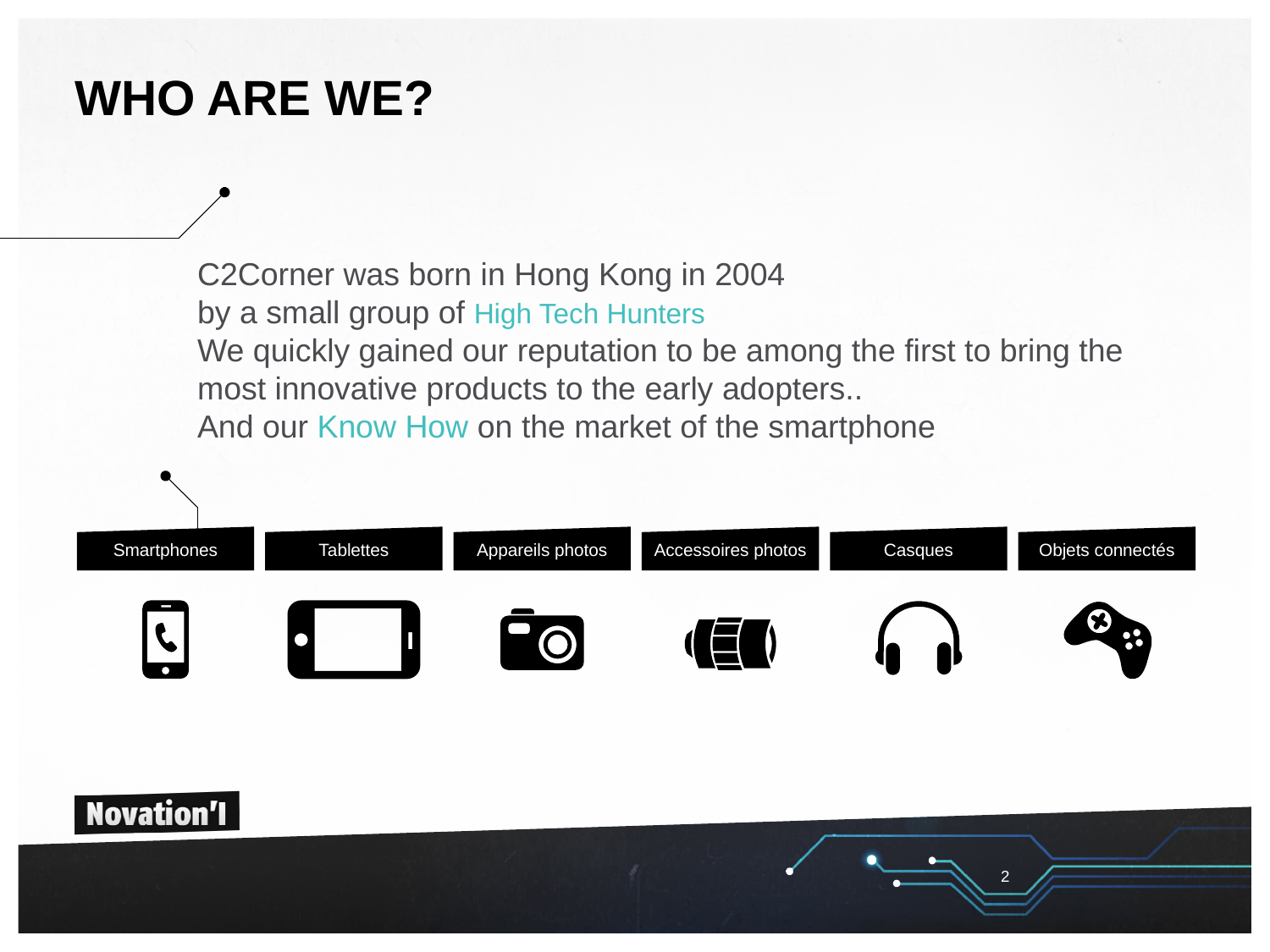

# Who Are We?
C2Corner was born in Hong Kong in 2004
by a small group of High Tech Hunters
We quickly gained our reputation to be among the first to bring the most innovative products to the early adopters..
And our Know How on the market of the smartphone
Smartphones
Tablettes
Appareils photos
Accessoires photos
Casques
Objets connectés